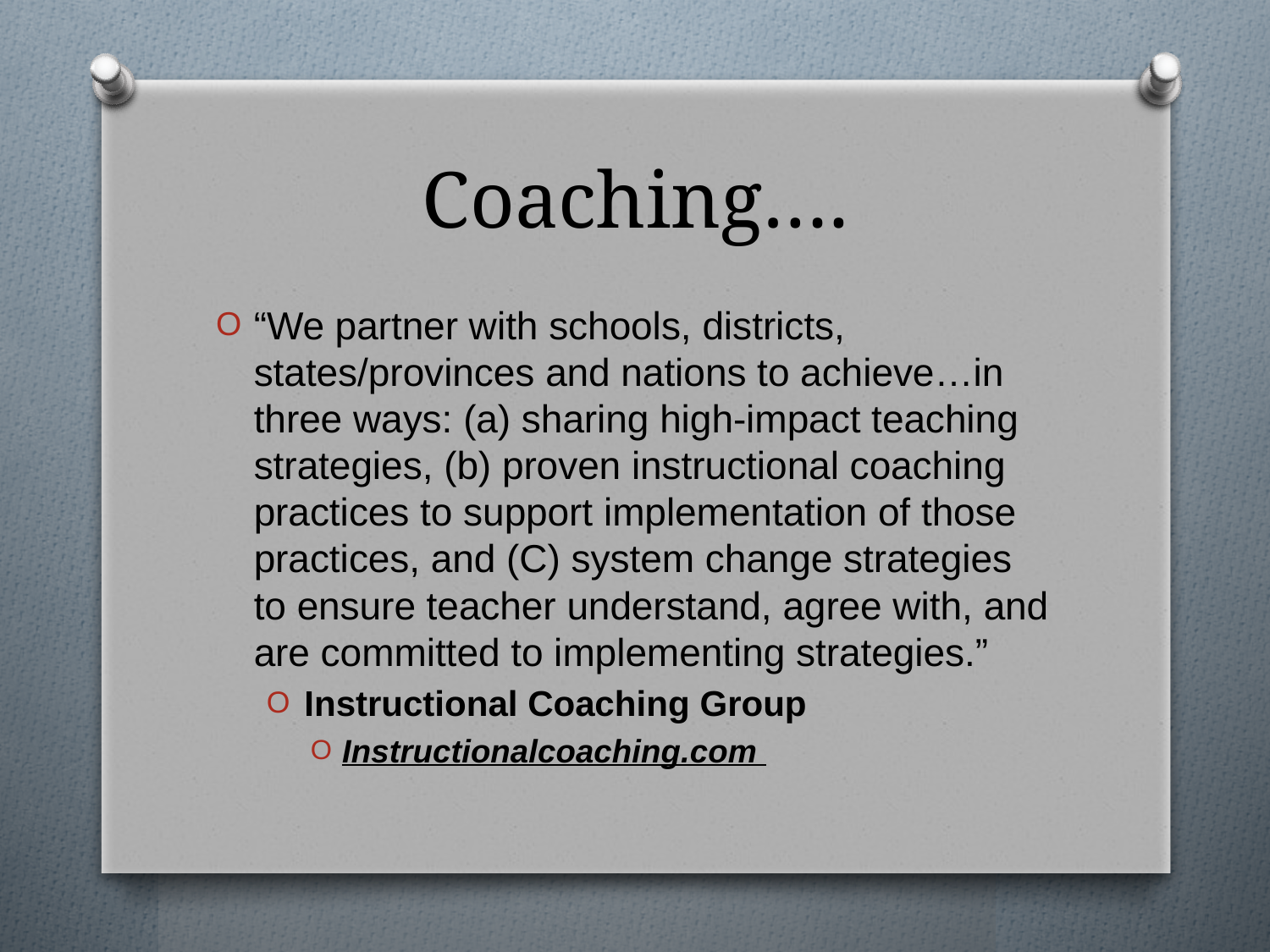

# Coaching….
“We partner with schools, districts, states/provinces and nations to achieve…in three ways: (a) sharing high-impact teaching strategies, (b) proven instructional coaching practices to support implementation of those practices, and (C) system change strategies to ensure teacher understand, agree with, and are committed to implementing strategies.”
Instructional Coaching Group
Instructionalcoaching.com